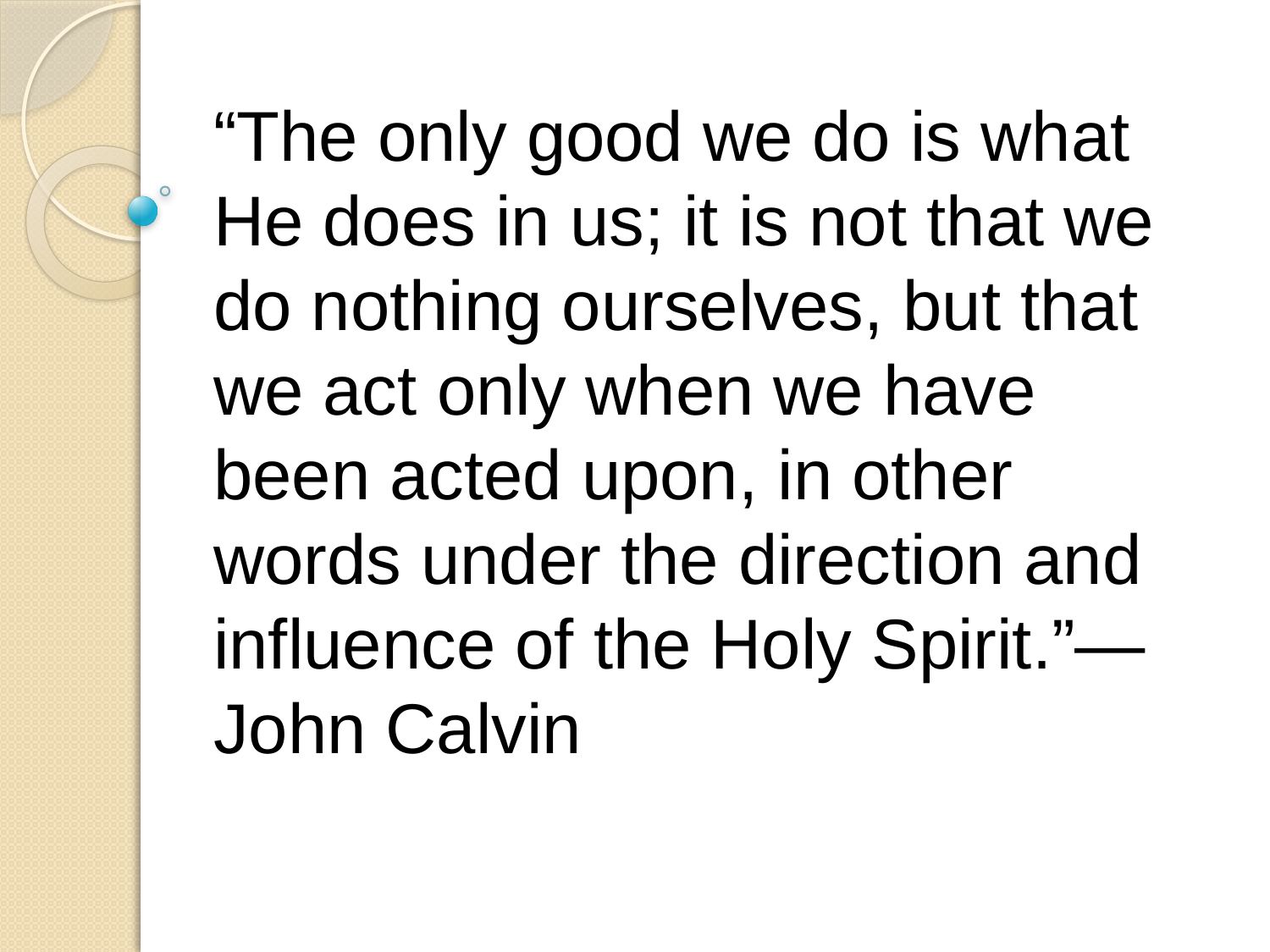

“The only good we do is what He does in us; it is not that we do nothing ourselves, but that we act only when we have been acted upon, in other words under the direction and influence of the Holy Spirit.”—John Calvin